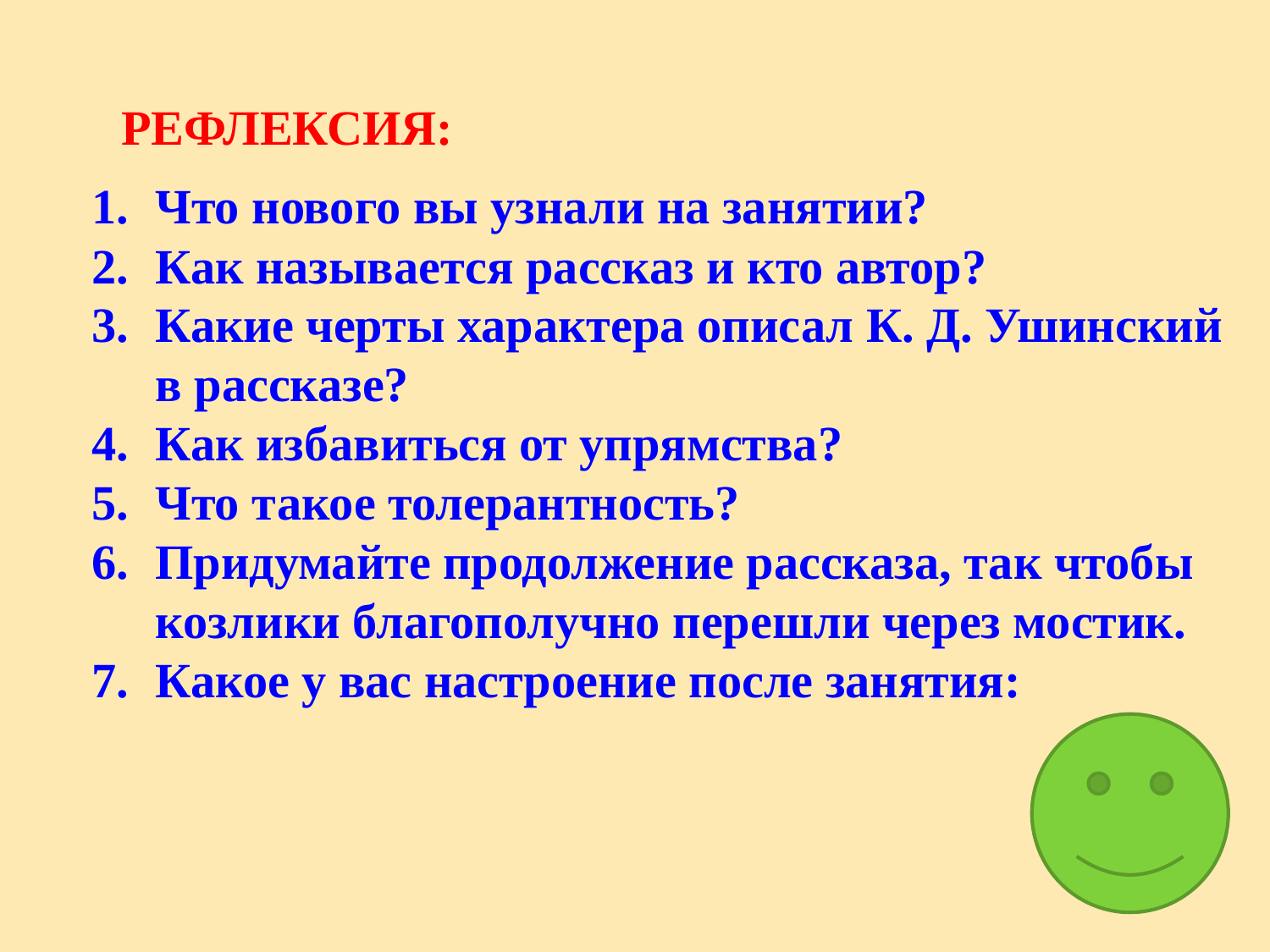

РЕФЛЕКСИЯ:
Что нового вы узнали на занятии?
Как называется рассказ и кто автор?
Какие черты характера описал К. Д. Ушинский в рассказе?
Как избавиться от упрямства?
Что такое толерантность?
Придумайте продолжение рассказа, так чтобы козлики благополучно перешли через мостик.
Какое у вас настроение после занятия: